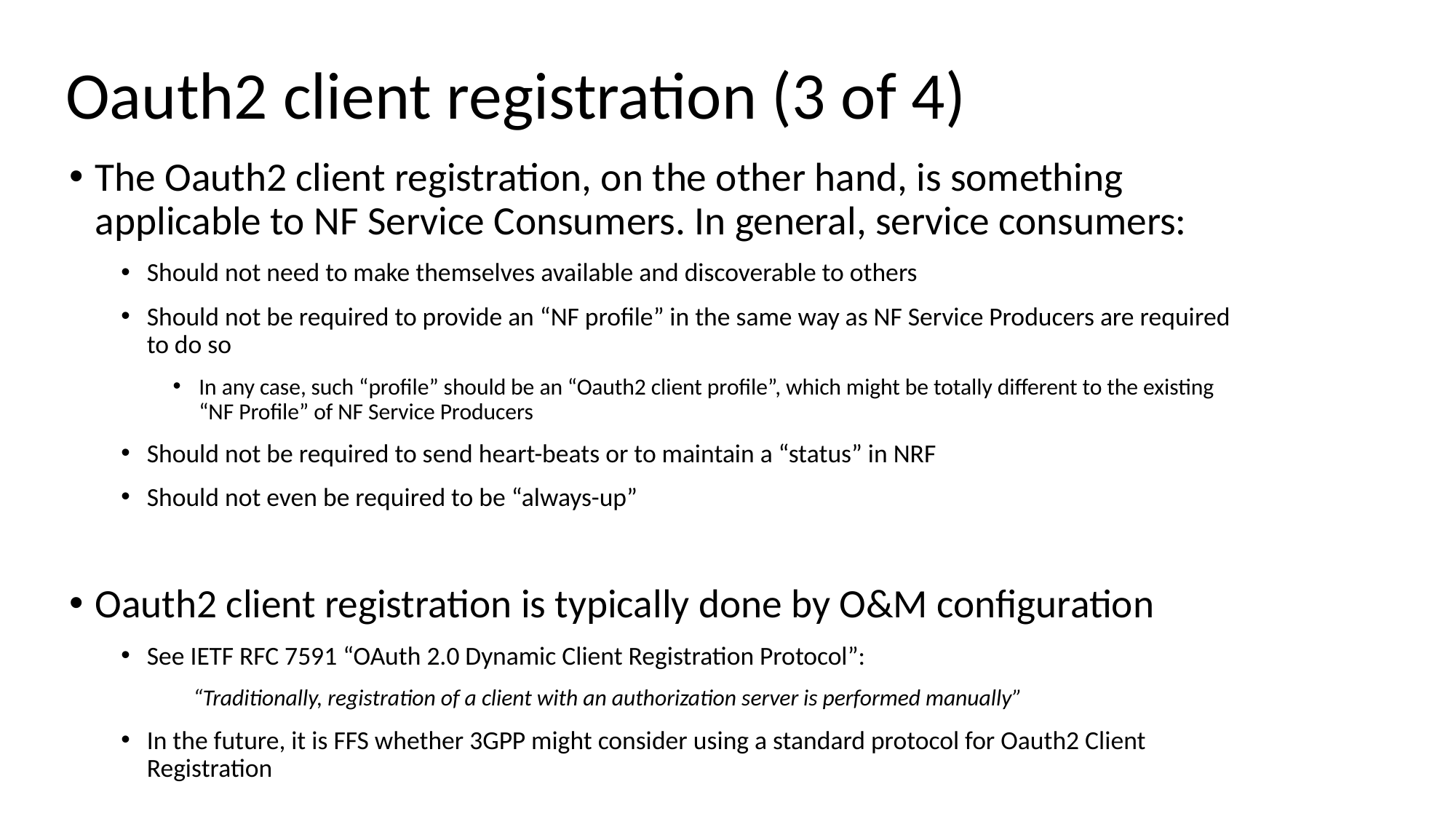

# Oauth2 client registration (3 of 4)
The Oauth2 client registration, on the other hand, is something applicable to NF Service Consumers. In general, service consumers:
Should not need to make themselves available and discoverable to others
Should not be required to provide an “NF profile” in the same way as NF Service Producers are required to do so
In any case, such “profile” should be an “Oauth2 client profile”, which might be totally different to the existing “NF Profile” of NF Service Producers
Should not be required to send heart-beats or to maintain a “status” in NRF
Should not even be required to be “always-up”

Oauth2 client registration is typically done by O&M configuration
See IETF RFC 7591 “OAuth 2.0 Dynamic Client Registration Protocol”:
“Traditionally, registration of a client with an authorization server is performed manually”
In the future, it is FFS whether 3GPP might consider using a standard protocol for Oauth2 Client Registration